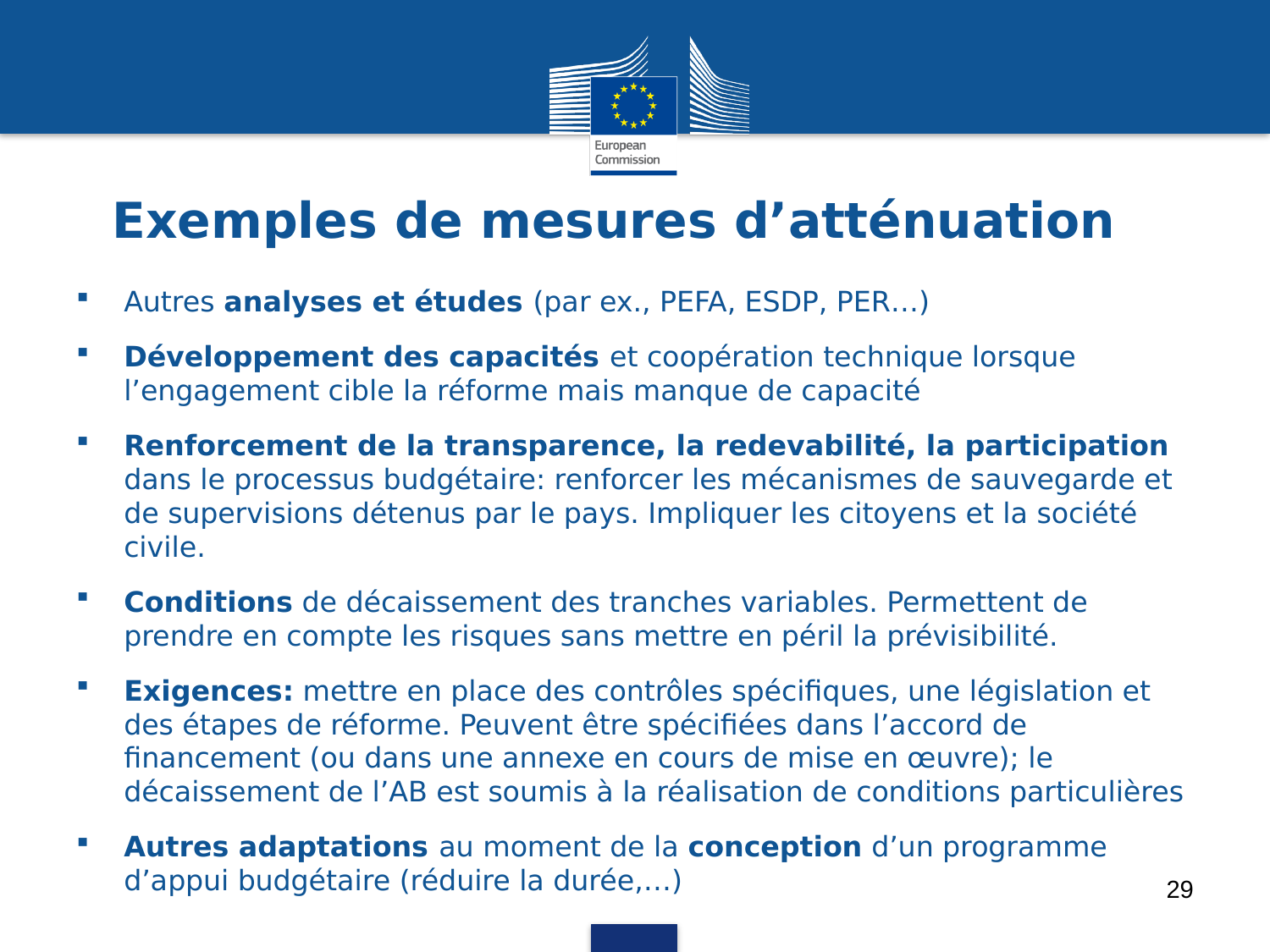

# Exemples de mesures d’atténuation
Autres analyses et études (par ex., PEFA, ESDP, PER…)
Développement des capacités et coopération technique lorsque l’engagement cible la réforme mais manque de capacité
Renforcement de la transparence, la redevabilité, la participation dans le processus budgétaire: renforcer les mécanismes de sauvegarde et de supervisions détenus par le pays. Impliquer les citoyens et la société civile.
Conditions de décaissement des tranches variables. Permettent de prendre en compte les risques sans mettre en péril la prévisibilité.
Exigences: mettre en place des contrôles spécifiques, une législation et des étapes de réforme. Peuvent être spécifiées dans l’accord de financement (ou dans une annexe en cours de mise en œuvre); le décaissement de l’AB est soumis à la réalisation de conditions particulières
Autres adaptations au moment de la conception d’un programme d’appui budgétaire (réduire la durée,…)

29